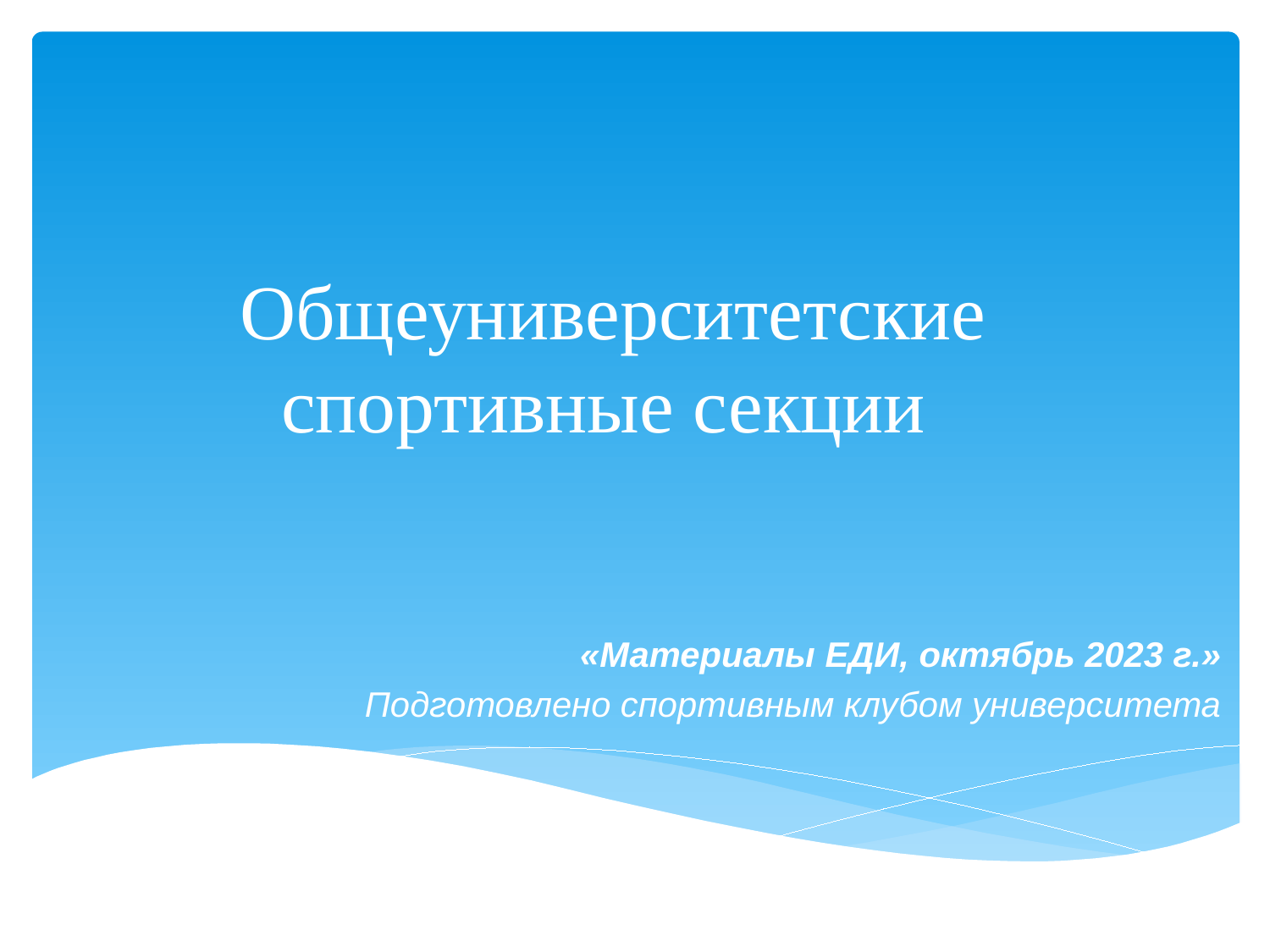

# Общеуниверситетские спортивные секции
«Материалы ЕДИ, октябрь 2023 г.»
Подготовлено спортивным клубом университета